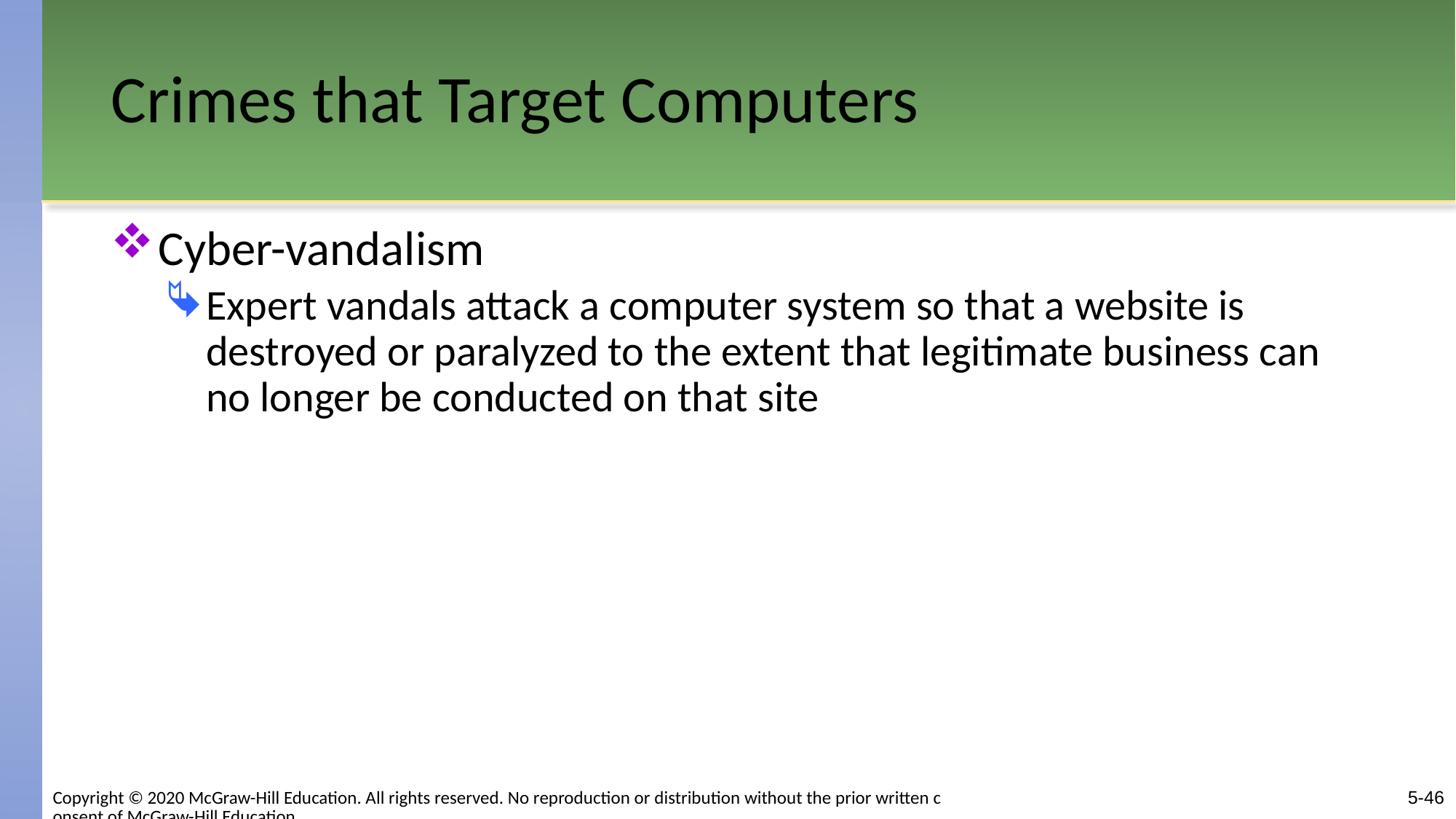

# Crimes that Target Computers
Cyber-vandalism
Expert vandals attack a computer system so that a website is destroyed or paralyzed to the extent that legitimate business can no longer be conducted on that site

Copyright © 2020 McGraw-Hill Education. All rights reserved. No reproduction or distribution without the prior written consent of McGraw-Hill Education.
5-46